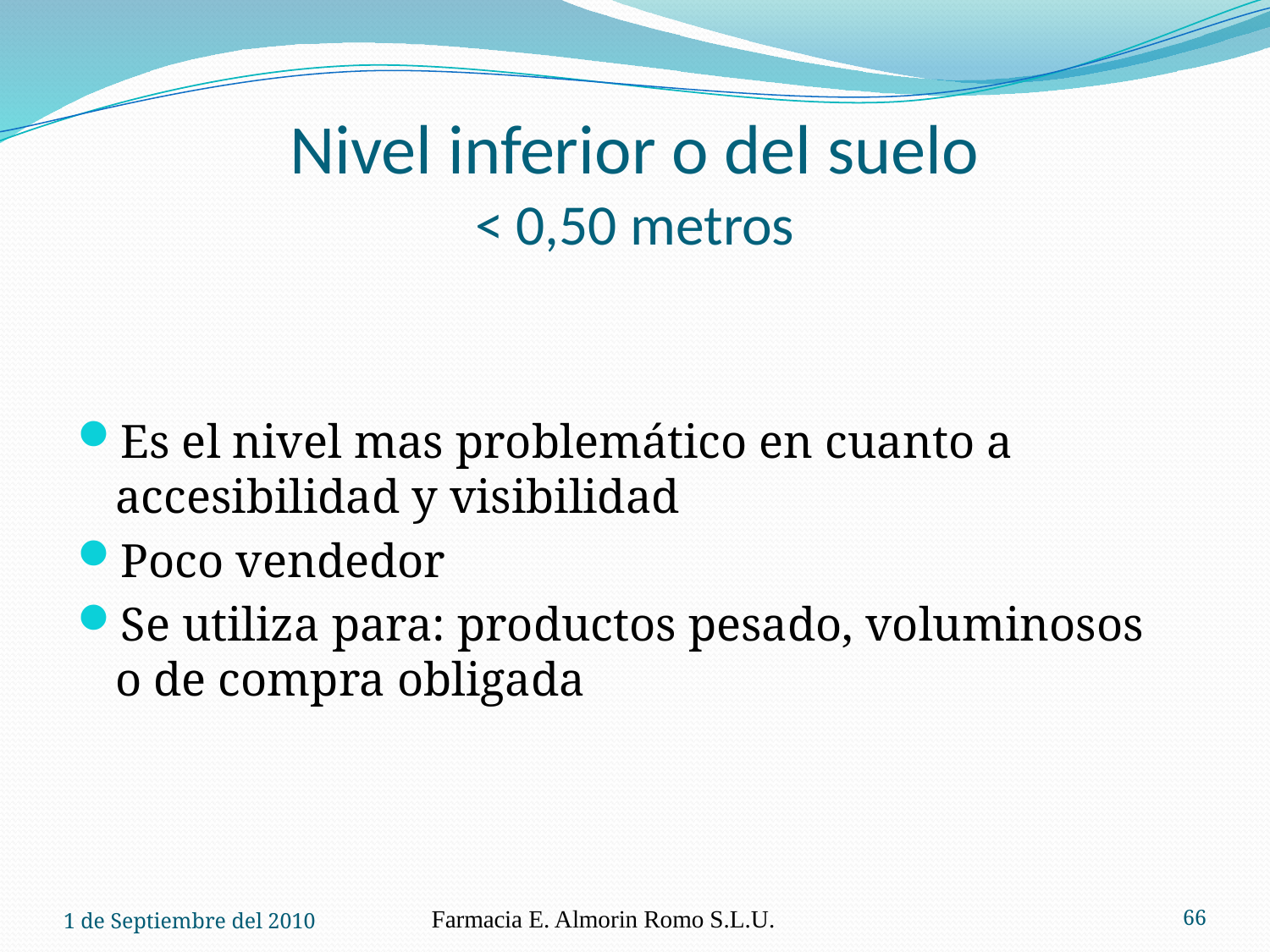

# Nivel inferior o del suelo < 0,50 metros
Es el nivel mas problemático en cuanto a accesibilidad y visibilidad
Poco vendedor
Se utiliza para: productos pesado, voluminosos  o de compra obligada
1 de Septiembre del 2010
Farmacia E. Almorin Romo S.L.U.
66